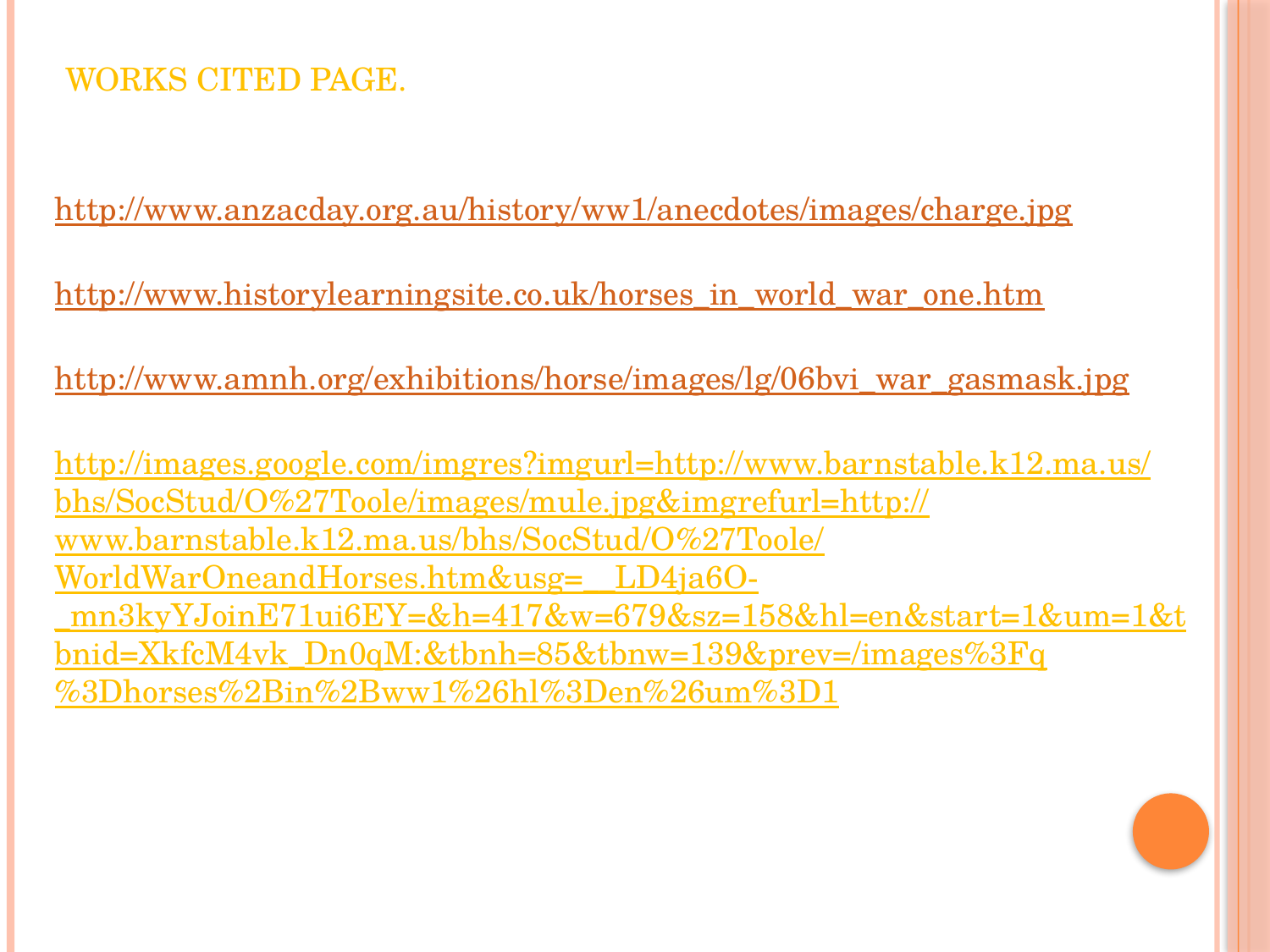

WORKS CITED PAGE.
http://www.anzacday.org.au/history/ww1/anecdotes/images/charge.jpg

http://www.historylearningsite.co.uk/horses_in_world_war_one.htm

http://www.amnh.org/exhibitions/horse/images/lg/06bvi_war_gasmask.jpg

http://images.google.com/imgres?imgurl=http://www.barnstable.k12.ma.us/bhs/SocStud/O%27Toole/images/mule.jpg&imgrefurl=http://www.barnstable.k12.ma.us/bhs/SocStud/O%27Toole/WorldWarOneandHorses.htm&usg=__LD4ja6O-_mn3kyYJoinE71ui6EY=&h=417&w=679&sz=158&hl=en&start=1&um=1&tbnid=XkfcM4vk_Dn0qM:&tbnh=85&tbnw=139&prev=/images%3Fq%3Dhorses%2Bin%2Bww1%26hl%3Den%26um%3D1